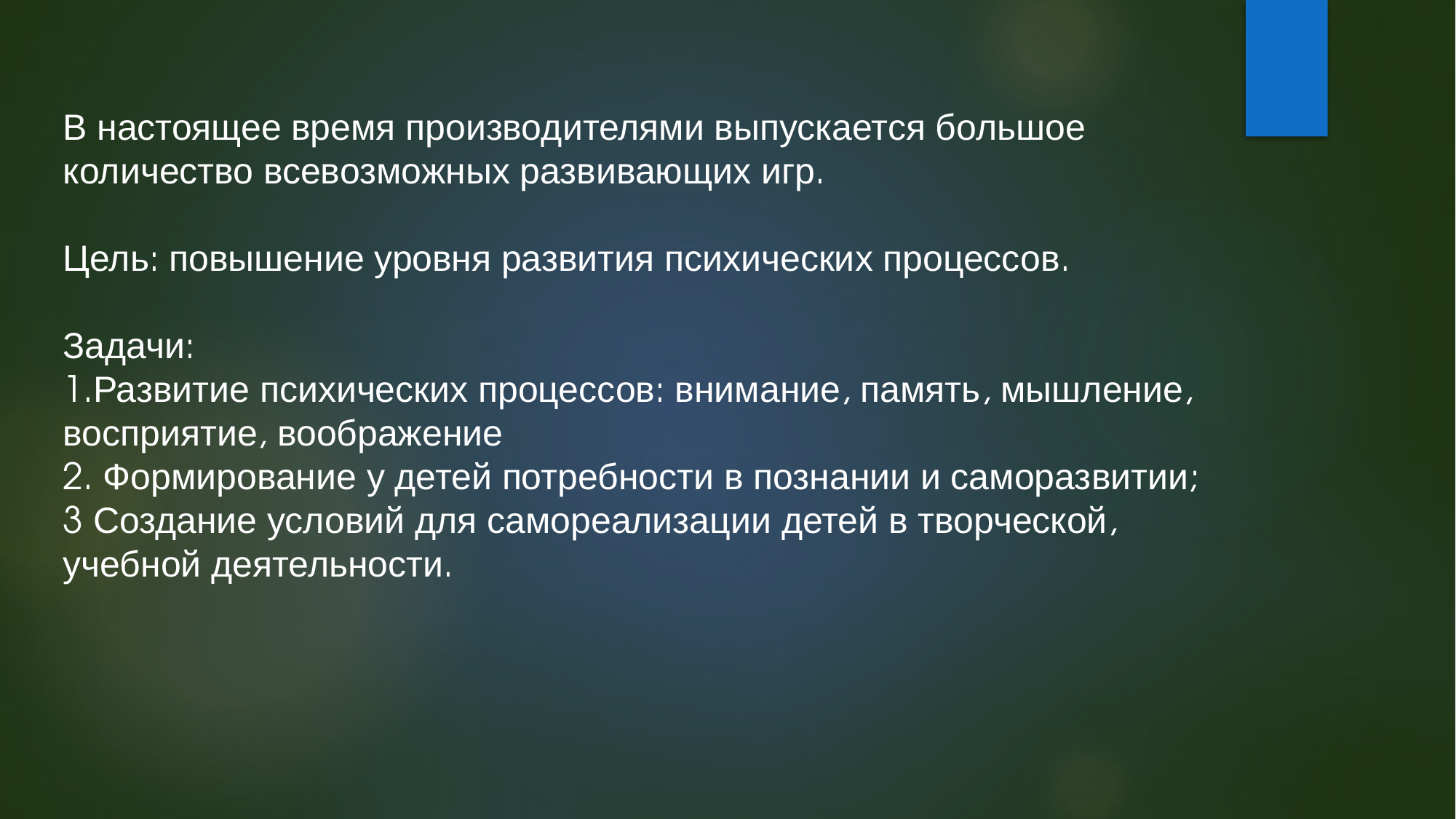

В настоящее время производителями выпускается большое количество всевозможных развивающих игр.

Цель: повышение уровня развития психических процессов.

Задачи:
1.Развитие психических процессов: внимание, память, мышление, восприятие, воображение
2. Формирование у детей потребности в познании и саморазвитии;
3 Создание условий для самореализации детей в творческой, учебной деятельности.